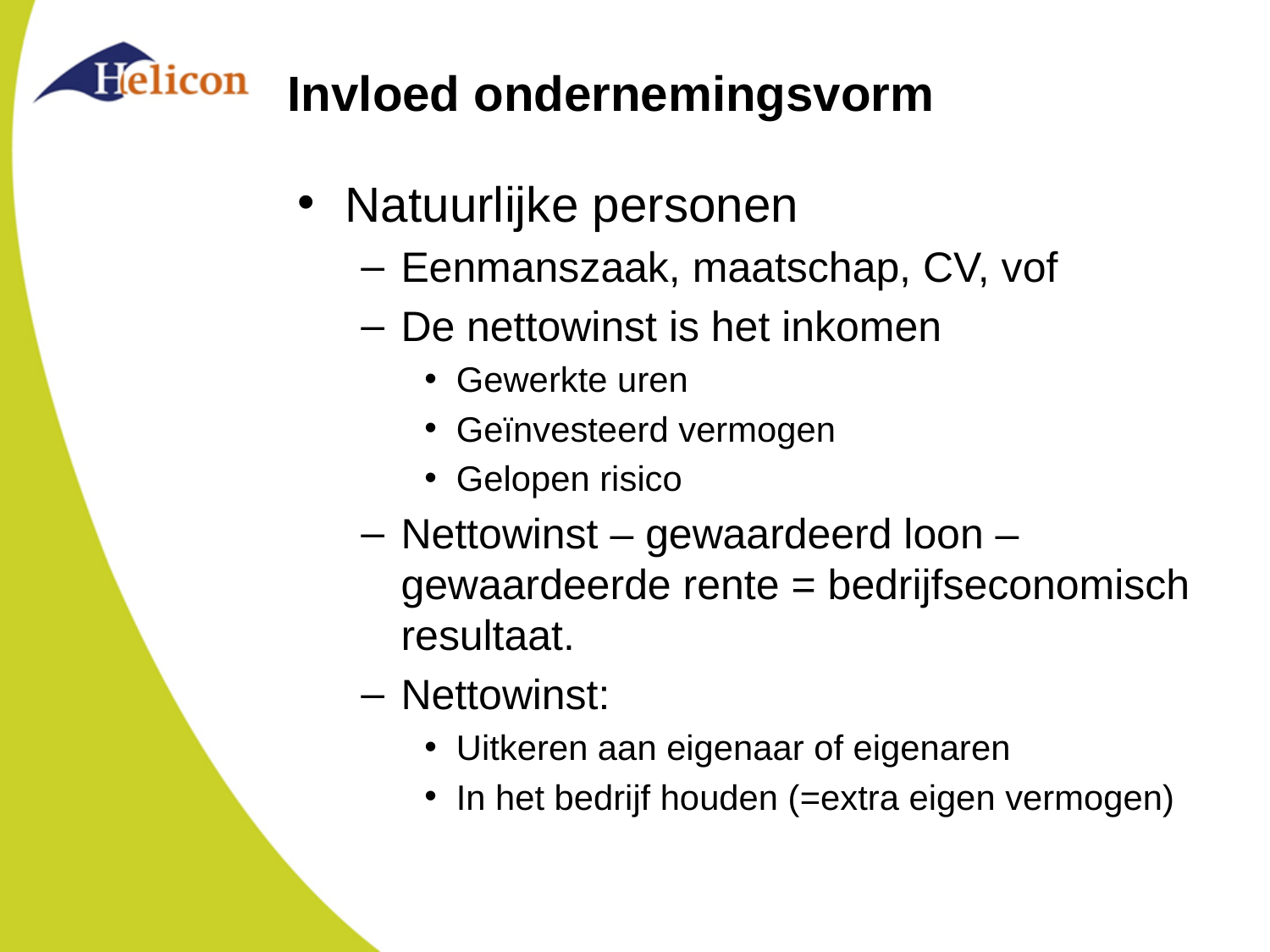

# Invloed ondernemingsvorm
Natuurlijke personen
Eenmanszaak, maatschap, CV, vof
De nettowinst is het inkomen
Gewerkte uren
Geïnvesteerd vermogen
Gelopen risico
Nettowinst – gewaardeerd loon – gewaardeerde rente = bedrijfseconomisch resultaat.
Nettowinst:
Uitkeren aan eigenaar of eigenaren
In het bedrijf houden (=extra eigen vermogen)